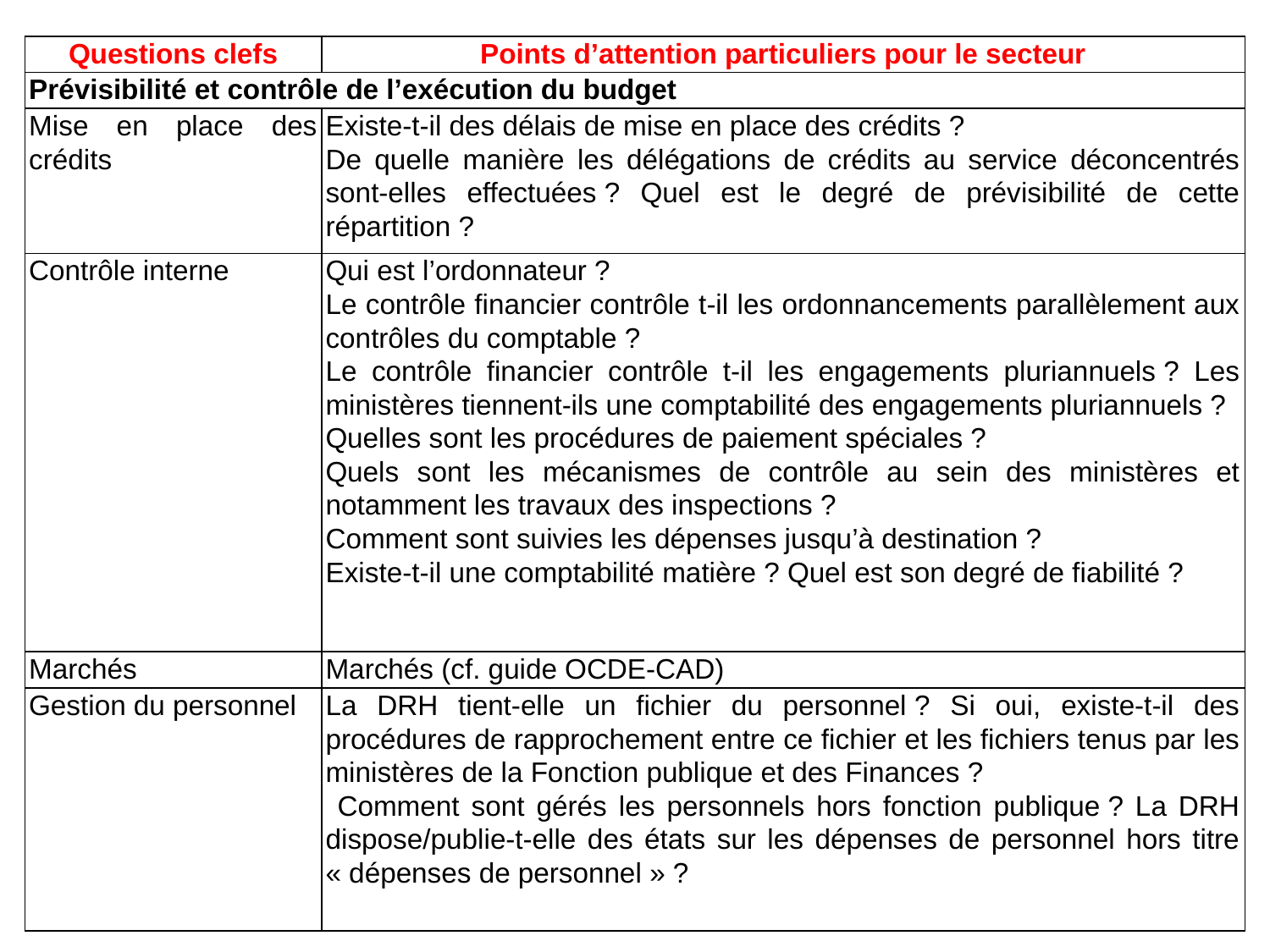

| Questions clefs | Points d’attention particuliers pour le secteur |
| --- | --- |
| Prévisibilité et contrôle de l’exécution du budget |  |
| Mise en place des crédits | Existe-t-il des délais de mise en place des crédits ? De quelle manière les délégations de crédits au service déconcentrés sont-elles effectuées ? Quel est le degré de prévisibilité de cette répartition ? |
| Contrôle interne | Qui est l’ordonnateur ? Le contrôle financier contrôle t-il les ordonnancements parallèlement aux contrôles du comptable ? Le contrôle financier contrôle t-il les engagements pluriannuels ? Les ministères tiennent-ils une comptabilité des engagements pluriannuels ? Quelles sont les procédures de paiement spéciales ? Quels sont les mécanismes de contrôle au sein des ministères et notamment les travaux des inspections ? Comment sont suivies les dépenses jusqu’à destination ? Existe-t-il une comptabilité matière ? Quel est son degré de fiabilité ? |
| Marchés | Marchés (cf. guide OCDE-CAD) |
| Gestion du personnel | La DRH tient-elle un fichier du personnel ? Si oui, existe-t-il des procédures de rapprochement entre ce fichier et les fichiers tenus par les ministères de la Fonction publique et des Finances ? Comment sont gérés les personnels hors fonction publique ? La DRH dispose/publie-t-elle des états sur les dépenses de personnel hors titre « dépenses de personnel » ? |